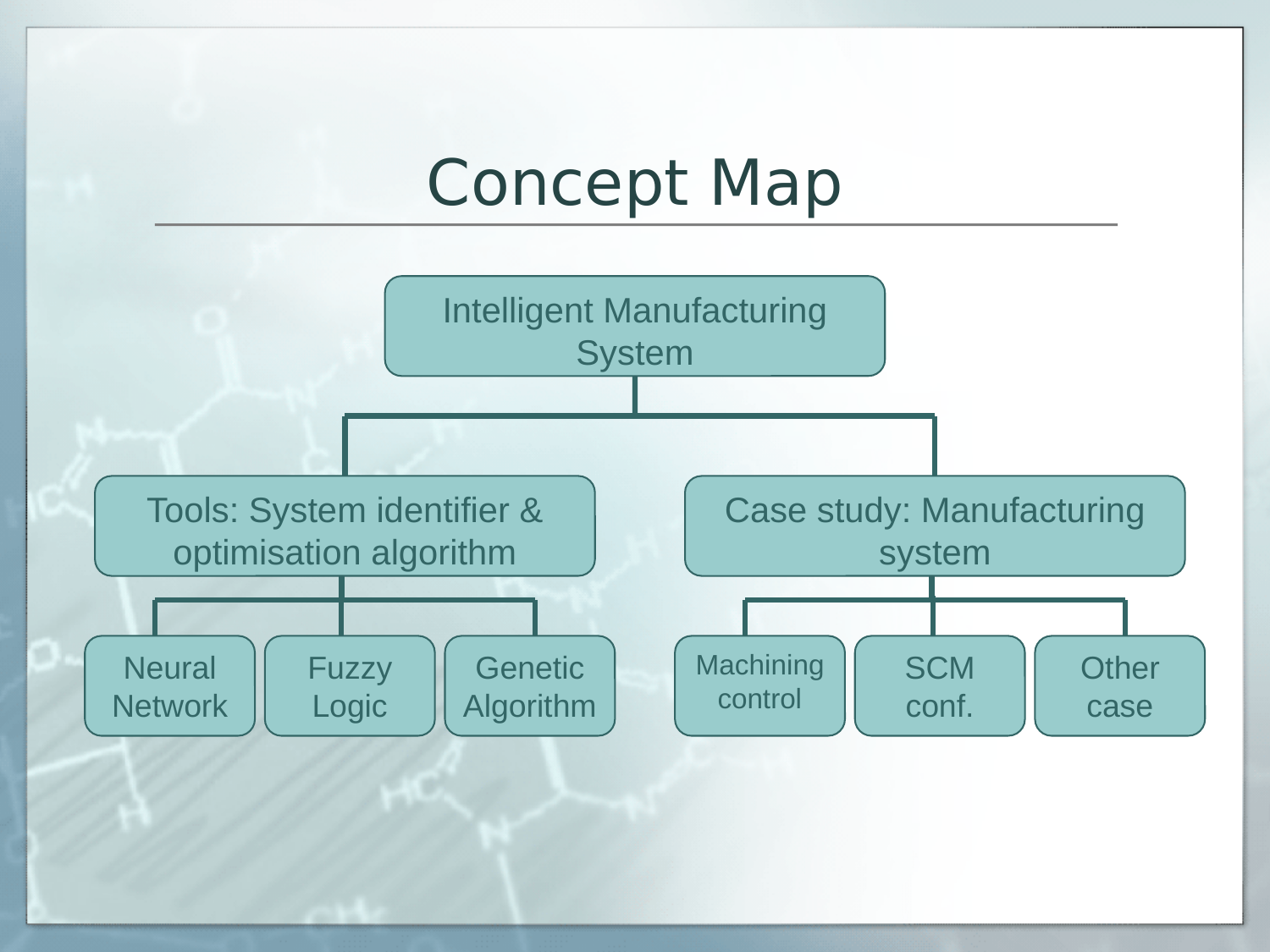

# Concept Map
Intelligent Manufacturing System
Tools: System identifier & optimisation algorithm
Case study: Manufacturing system
Neural Network
Fuzzy Logic
Genetic Algorithm
Machining control
SCM conf.
Other case